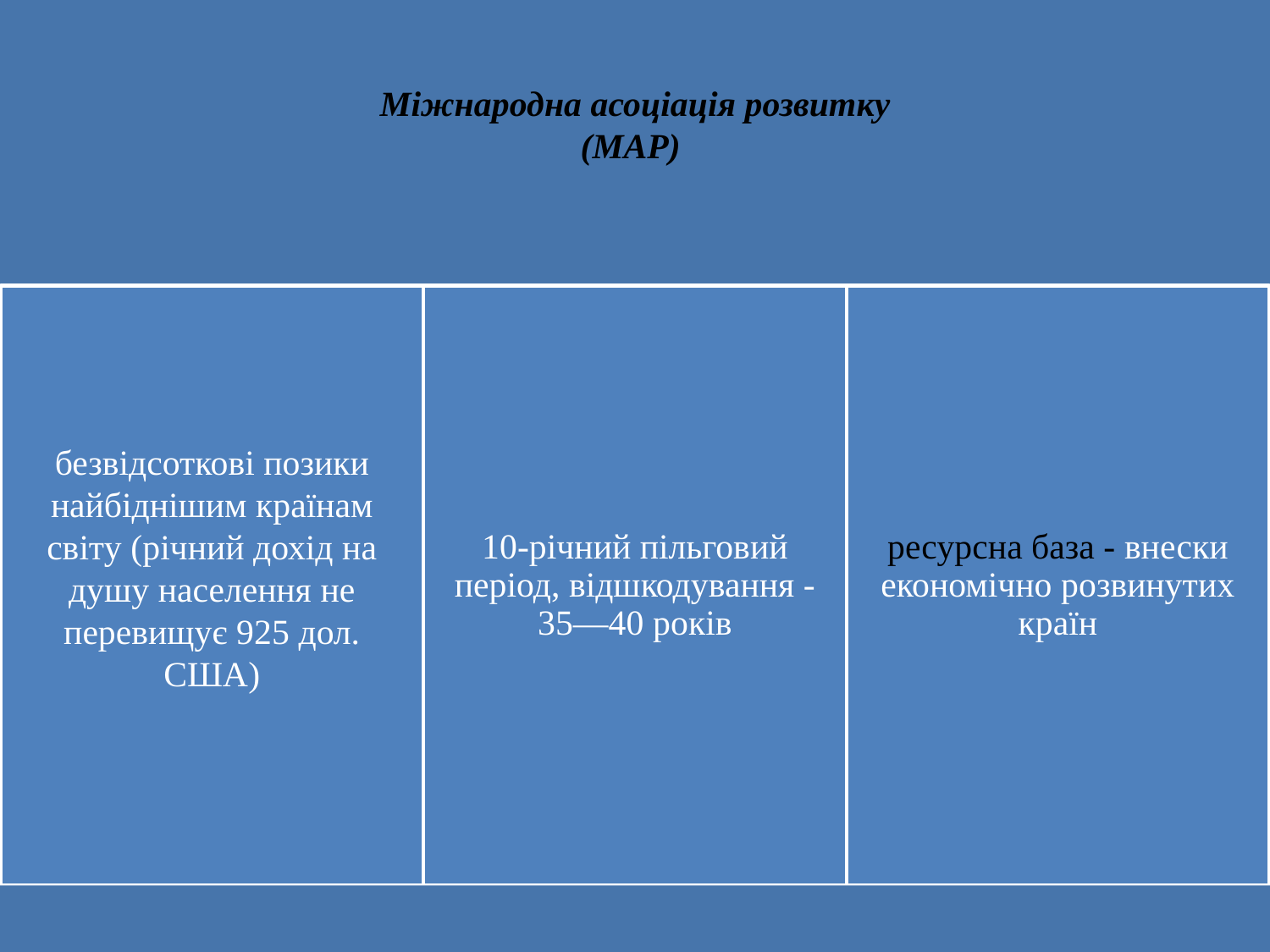

.
.

Міжнародна асоціація розвитку
(МАР)

безвідсоткові позики найбіднішим країнам світу (річний дохід на душу населення не перевищує 925 дол. США)

10-річний пільговий період, відшкодування - 35—40 років
ресурсна база - внески економічно розвинутих країн